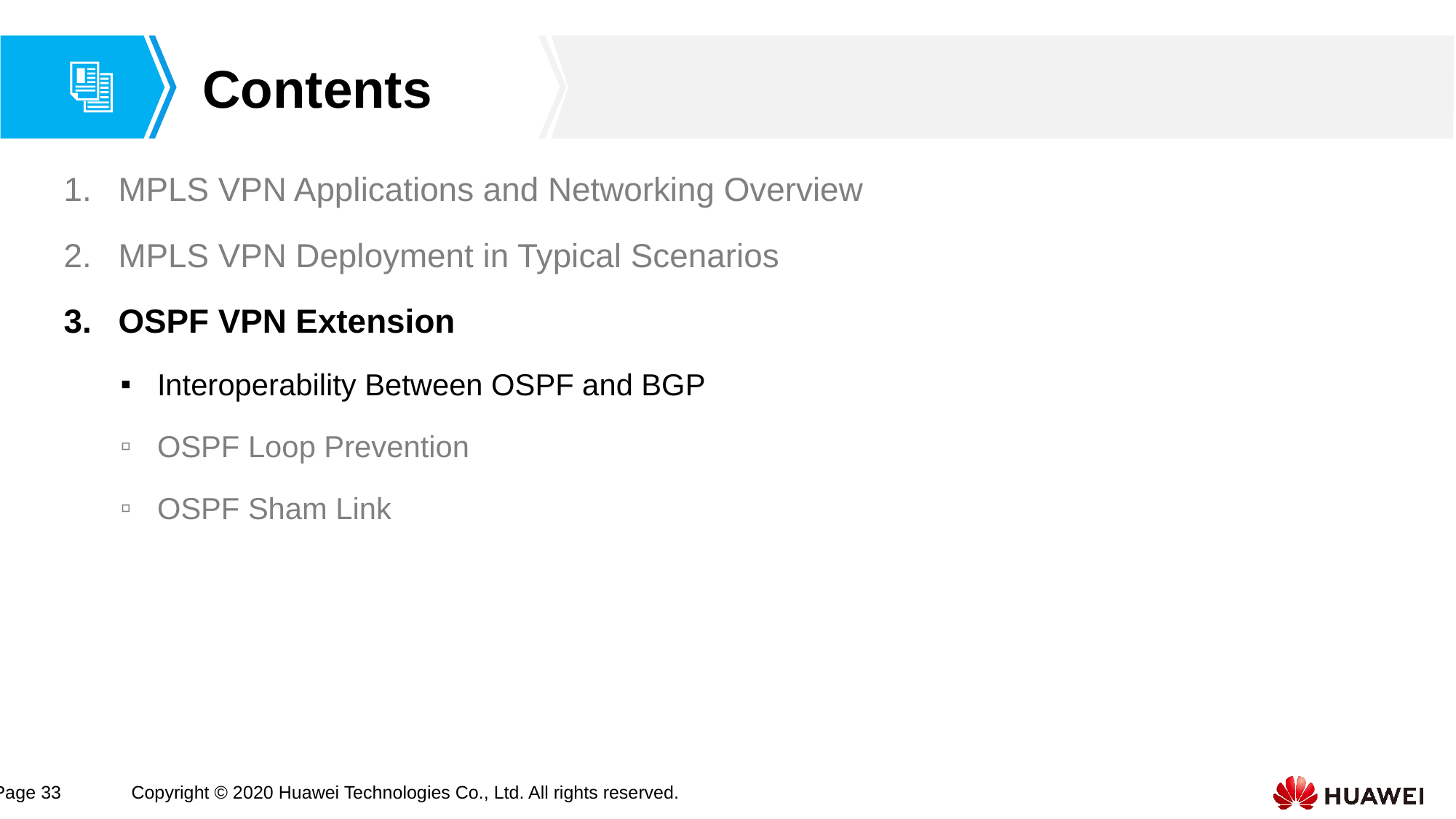

MPLS VPN Applications and Networking Overview
MPLS VPN Deployment in Typical Scenarios
OSPF VPN Extension
Interoperability Between OSPF and BGP
OSPF Loop Prevention
OSPF Sham Link